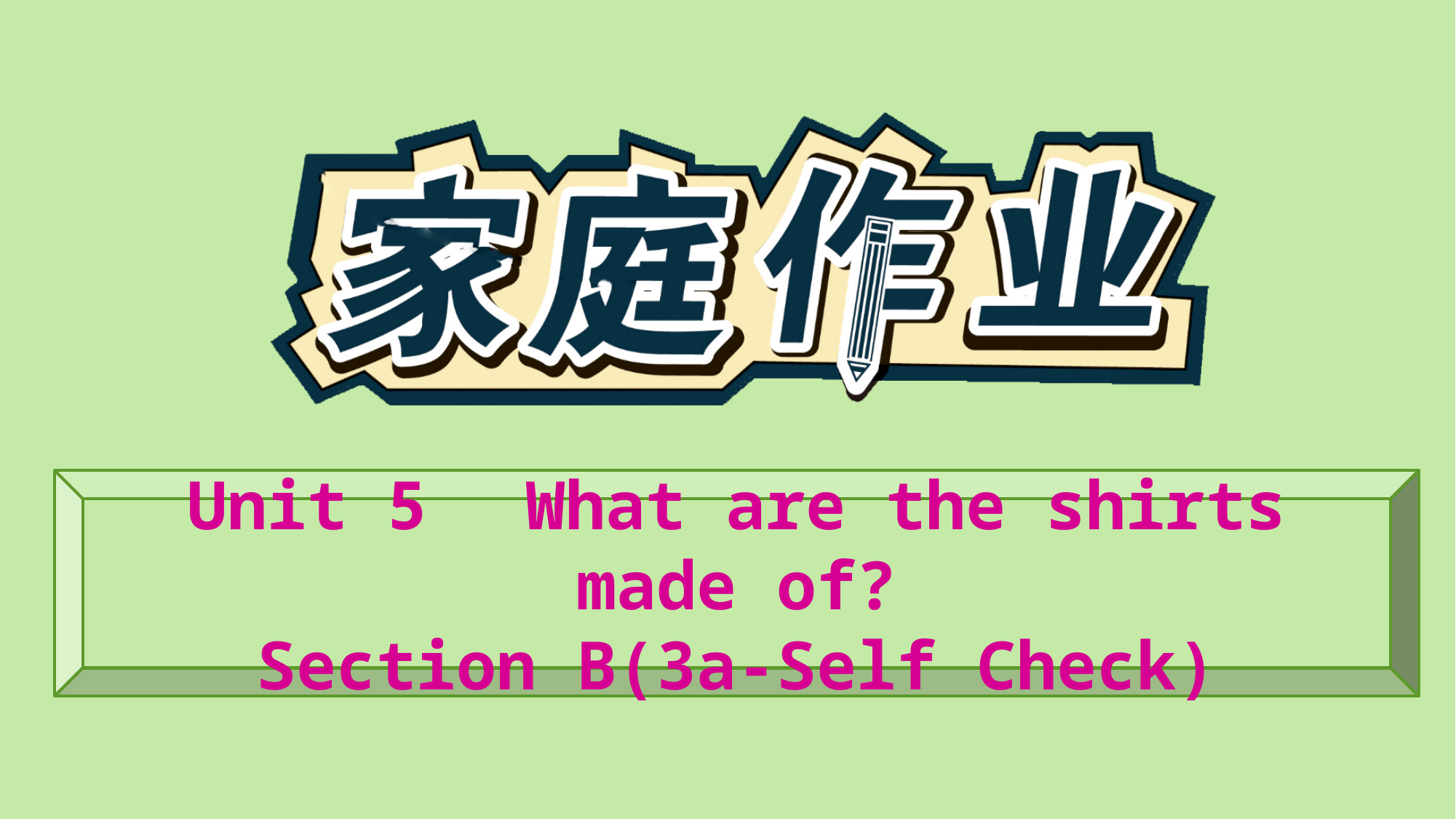

Unit 5　What are the shirts made of?
Section B(3a-Self Check)